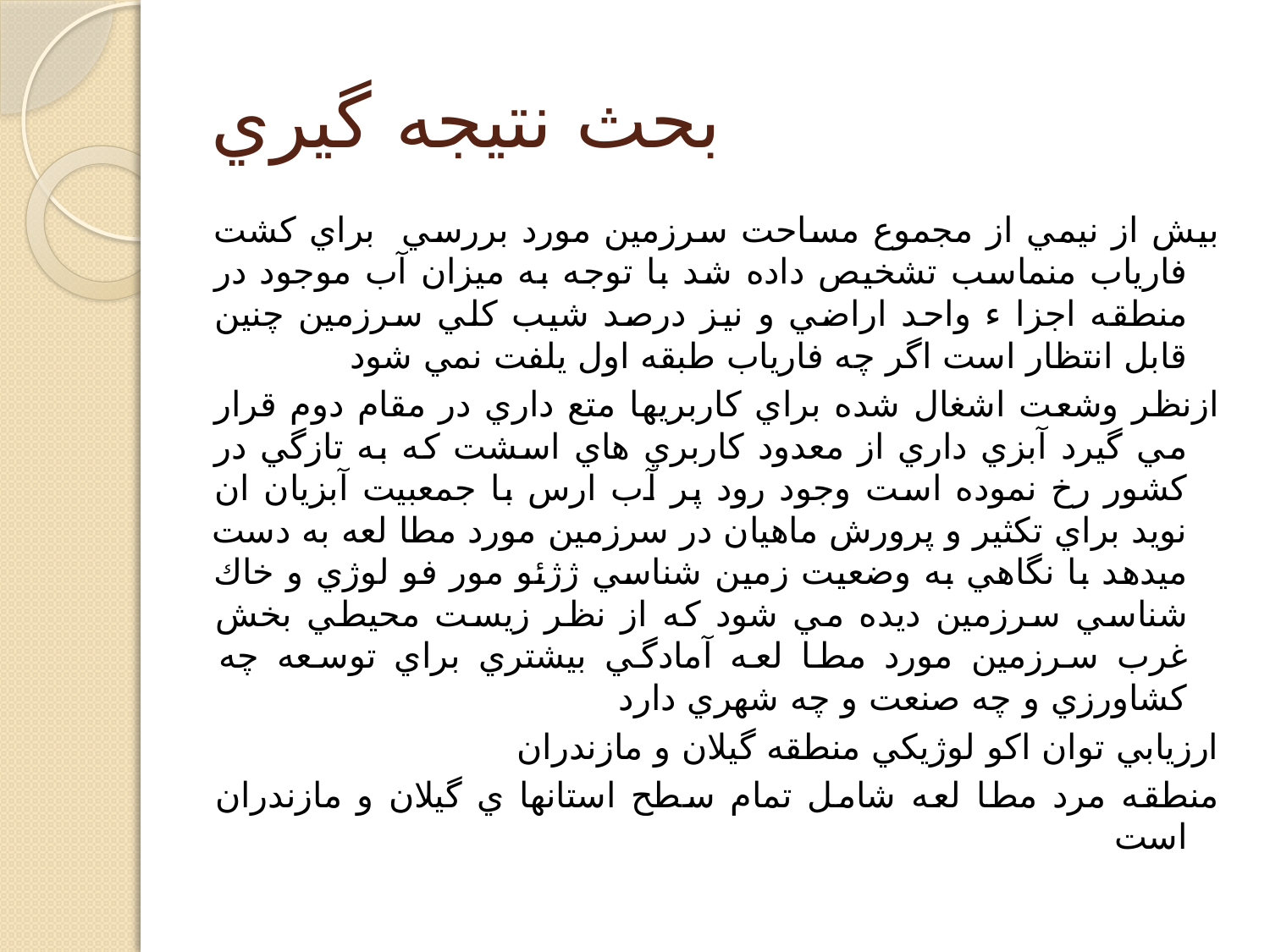

# بحث نتيجه گيري
بيش از نيمي از مجموع مساحت سرزمين مورد بررسي  براي كشت فارياب منماسب تشخيص داده شد با توجه به ميزان آب موجود در منطقه اجزا ء واحد اراضي و نيز درصد شيب كلي سرزمين چنين قابل انتظار است اگر چه فارياب طبقه اول يلفت نمي شود
ازنظر وشعت اشغال شده براي كاربريها متع داري در مقام دوم قرار مي گيرد آبزي داري از معدود كاربري هاي اسشت كه به تازگي در كشور رخ نموده است وجود رود پر آب ارس با جمعبيت آبزيان ان نويد براي تكثير و پرورش ماهيان در سرزمين مورد مطا لعه به دست ميدهد با نگاهي به وضعيت زمين شناسي ژژئو مور فو لوژي و خاك شناسي سرزمين ديده مي شود كه از نظر زيست محيطي بخش غرب سرزمين مورد مطا لعه آمادگي بيشتري براي توسعه چه كشاورزي و چه صنعت و چه شهري دارد
ارزيابي توان اكو لوژيكي منطقه گيلان و مازندران
منطقه مرد مطا لعه شامل تمام سطح استانها ي گيلان و مازندران است